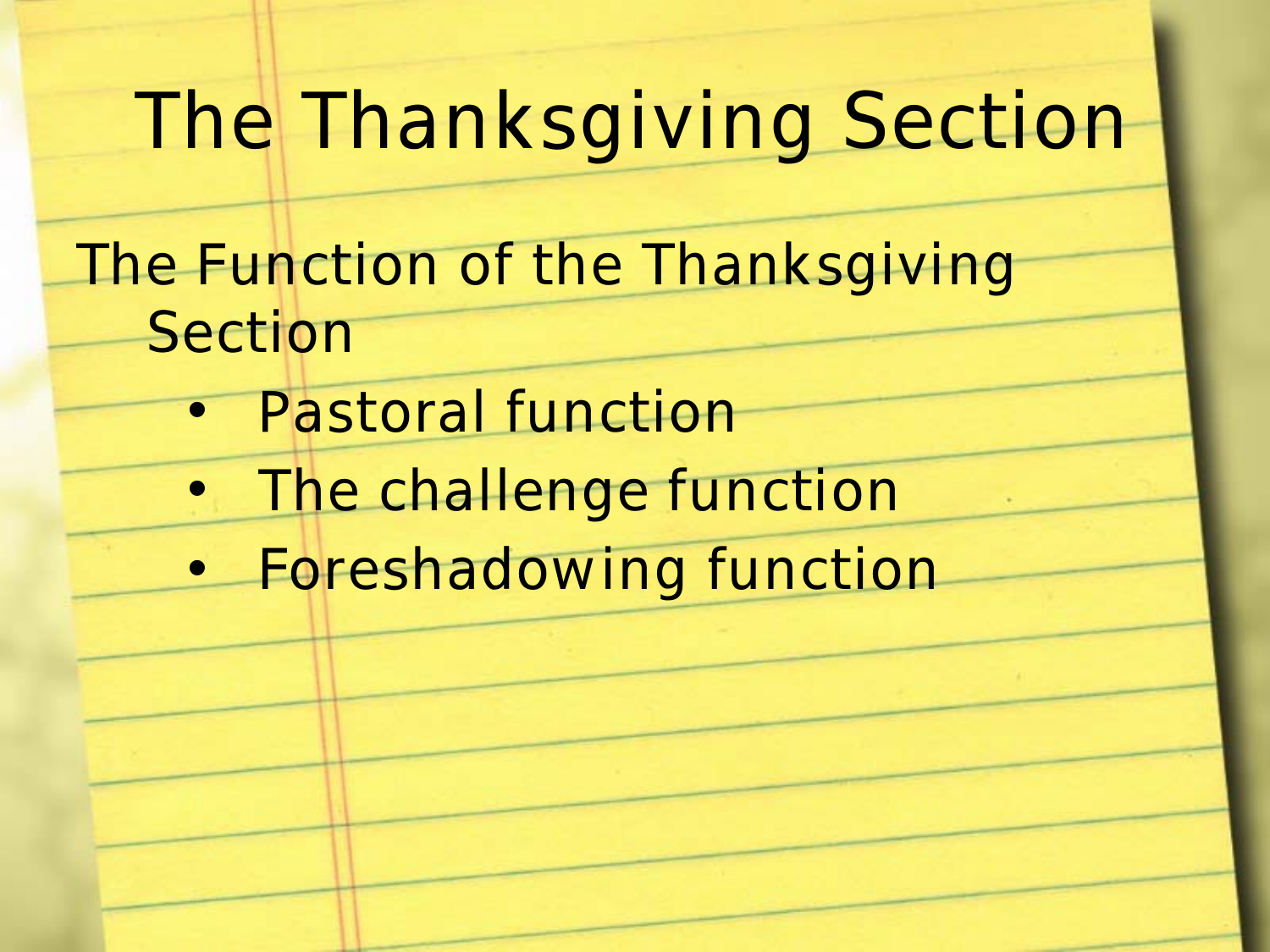

# The Thanksgiving Section
The Function of the Thanksgiving Section
Pastoral function
The challenge function
Foreshadowing function